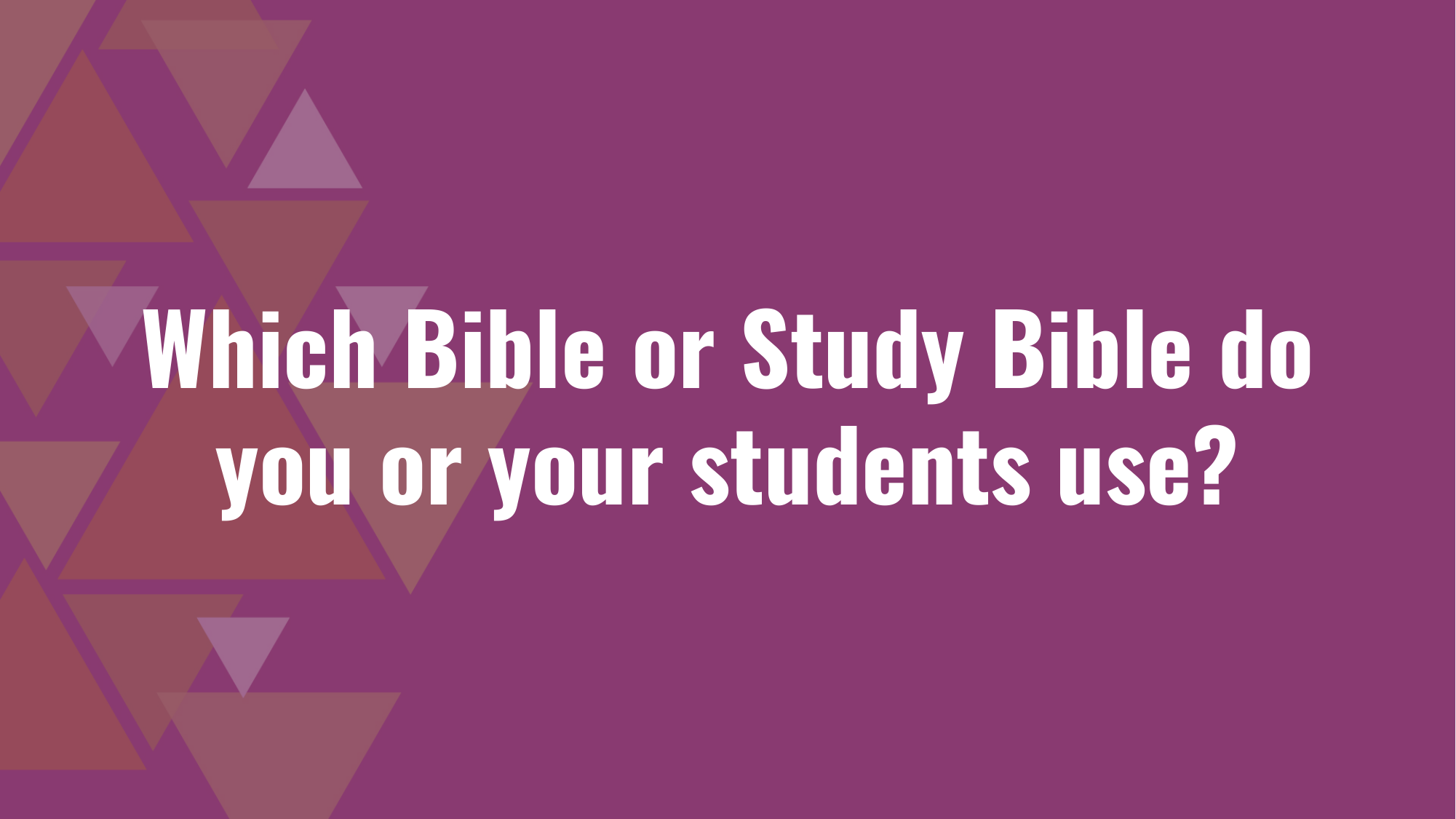

Which Bible or Study Bible do you or your students use?